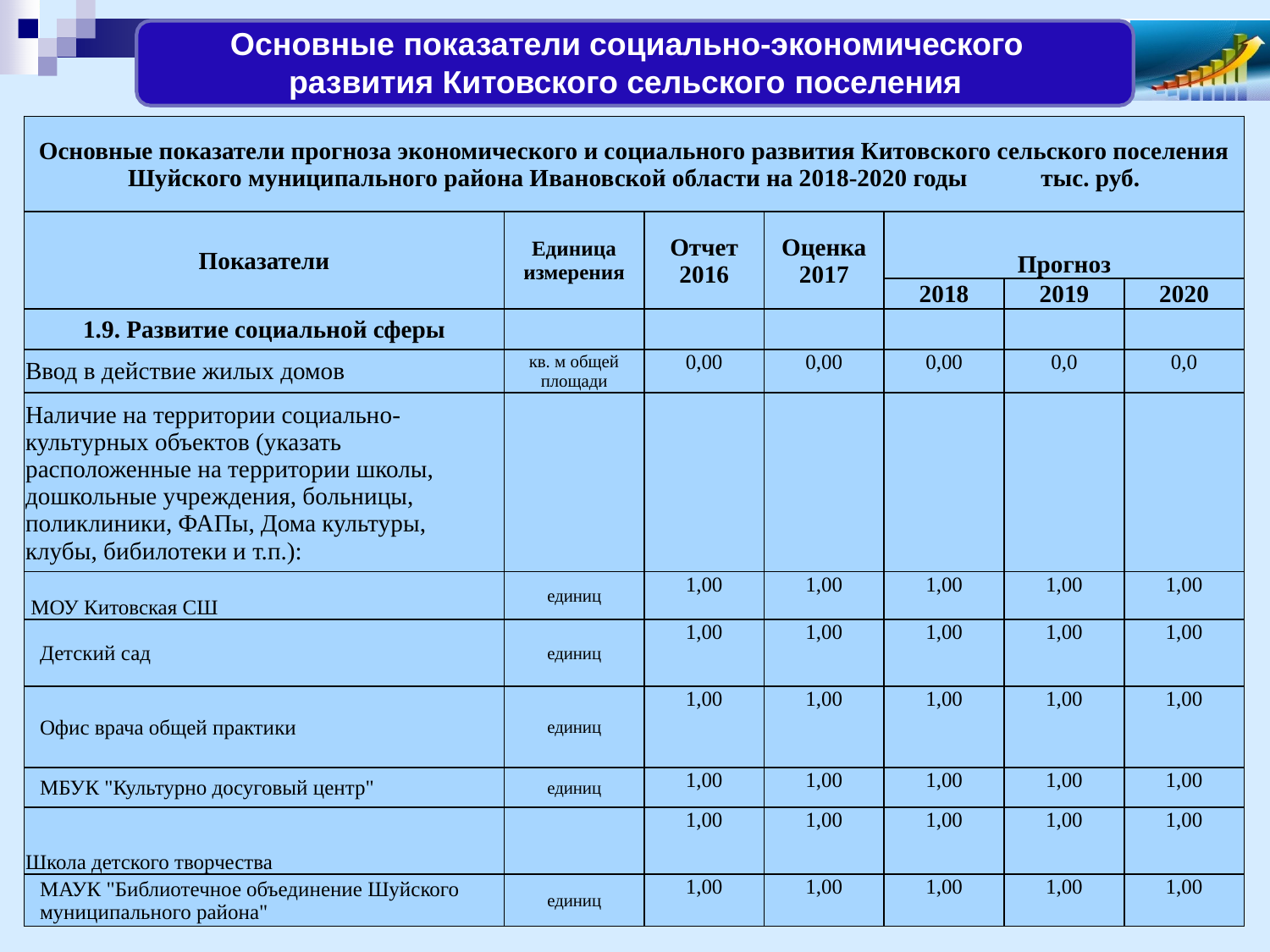

Основные показатели социально-экономического  развития Китовского сельского поселения

| Основные показатели прогноза экономического и социального развития Китовского сельского поселения Шуйского муниципального района Ивановской области на 2018-2020 годы тыс. руб. |  |  |  |  |  |  |
| --- | --- | --- | --- | --- | --- | --- |
| Показатели | Единица измерения | Отчет 2016 | Оценка 2017 | Прогноз |  |  |
|  |  |  |  | 2018 | 2019 | 2020 |
| 1.9. Развитие социальной сферы |  |  |  |  |  |  |
| Ввод в действие жилых домов | кв. м общей площади | 0,00 | 0,00 | 0,00 | 0,0 | 0,0 |
| Наличие на территории социально-культурных объектов (указать расположенные на территории школы, дошкольные учреждения, больницы, поликлиники, ФАПы, Дома культуры, клубы, бибилотеки и т.п.): |  |  |  |  |  |  |
| МОУ Китовская СШ | единиц | 1,00 | 1,00 | 1,00 | 1,00 | 1,00 |
| Детский сад | единиц | 1,00 | 1,00 | 1,00 | 1,00 | 1,00 |
| Офис врача общей практики | единиц | 1,00 | 1,00 | 1,00 | 1,00 | 1,00 |
| МБУК "Культурно досуговый центр" | единиц | 1,00 | 1,00 | 1,00 | 1,00 | 1,00 |
| Школа детского творчества |  | 1,00 | 1,00 | 1,00 | 1,00 | 1,00 |
| МАУК "Библиотечное объединение Шуйского муниципального района" | единиц | 1,00 | 1,00 | 1,00 | 1,00 | 1,00 |